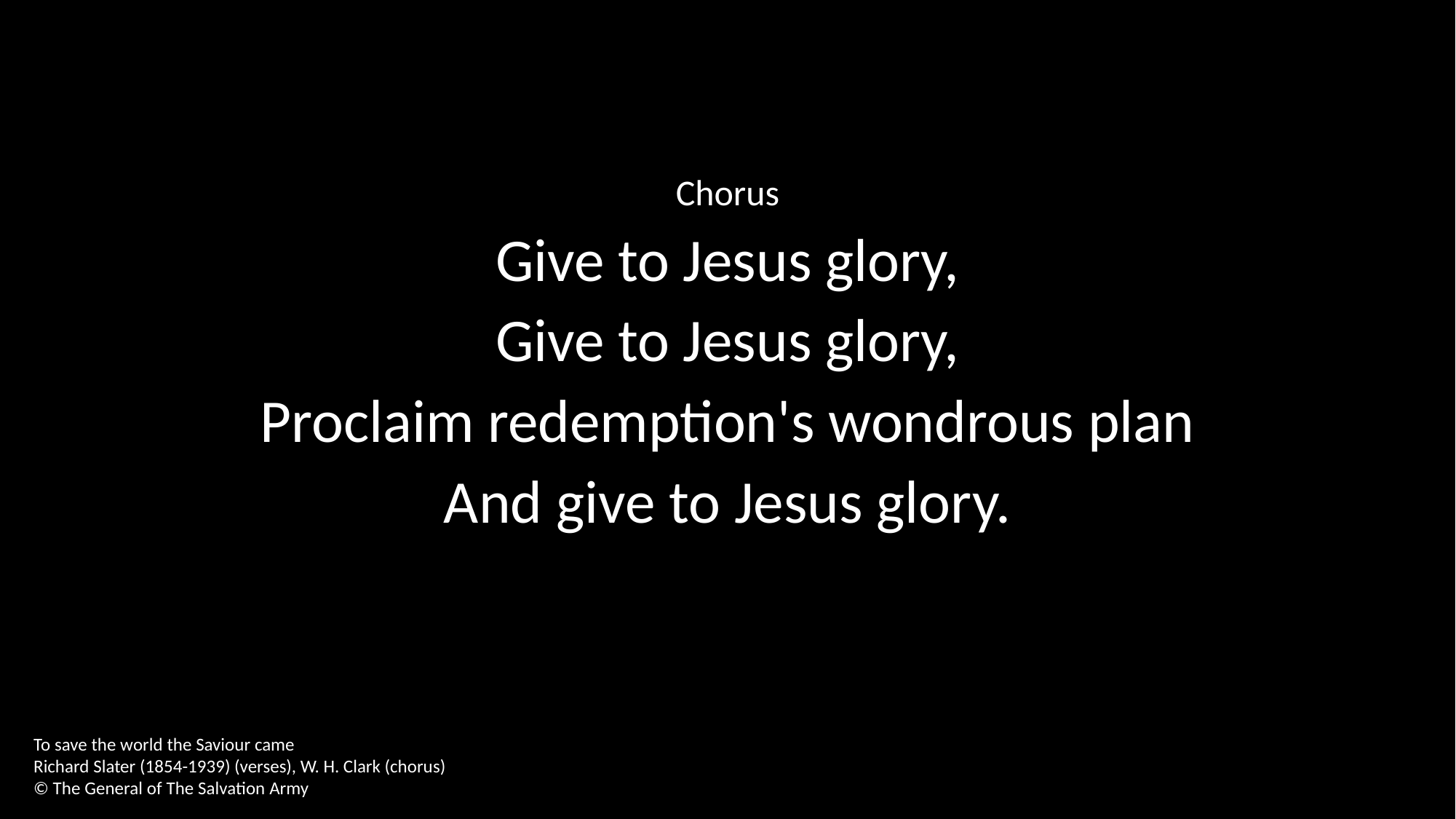

Chorus
Give to Jesus glory,
Give to Jesus glory,
Proclaim redemption's wondrous plan
And give to Jesus glory.
To save the world the Saviour came
Richard Slater (1854-1939) (verses), W. H. Clark (chorus)
© The General of The Salvation Army